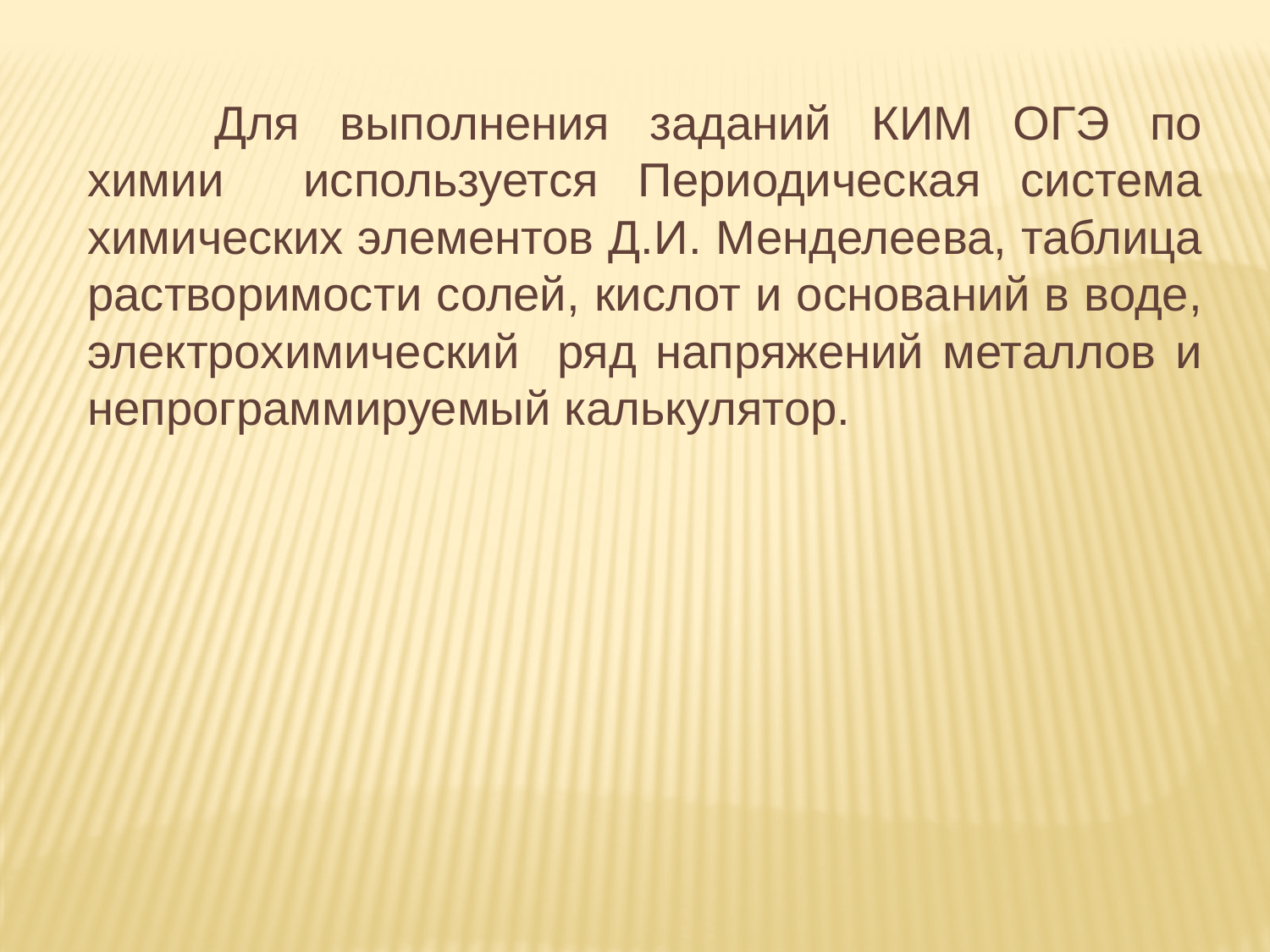

Для выполнения заданий КИМ ОГЭ по химии  используется Периодическая система химических элементов Д.И. Менделеева, таблица растворимости солей, кислот и оснований в воде, электрохимический  ряд напряжений металлов и непрограммируемый калькулятор.